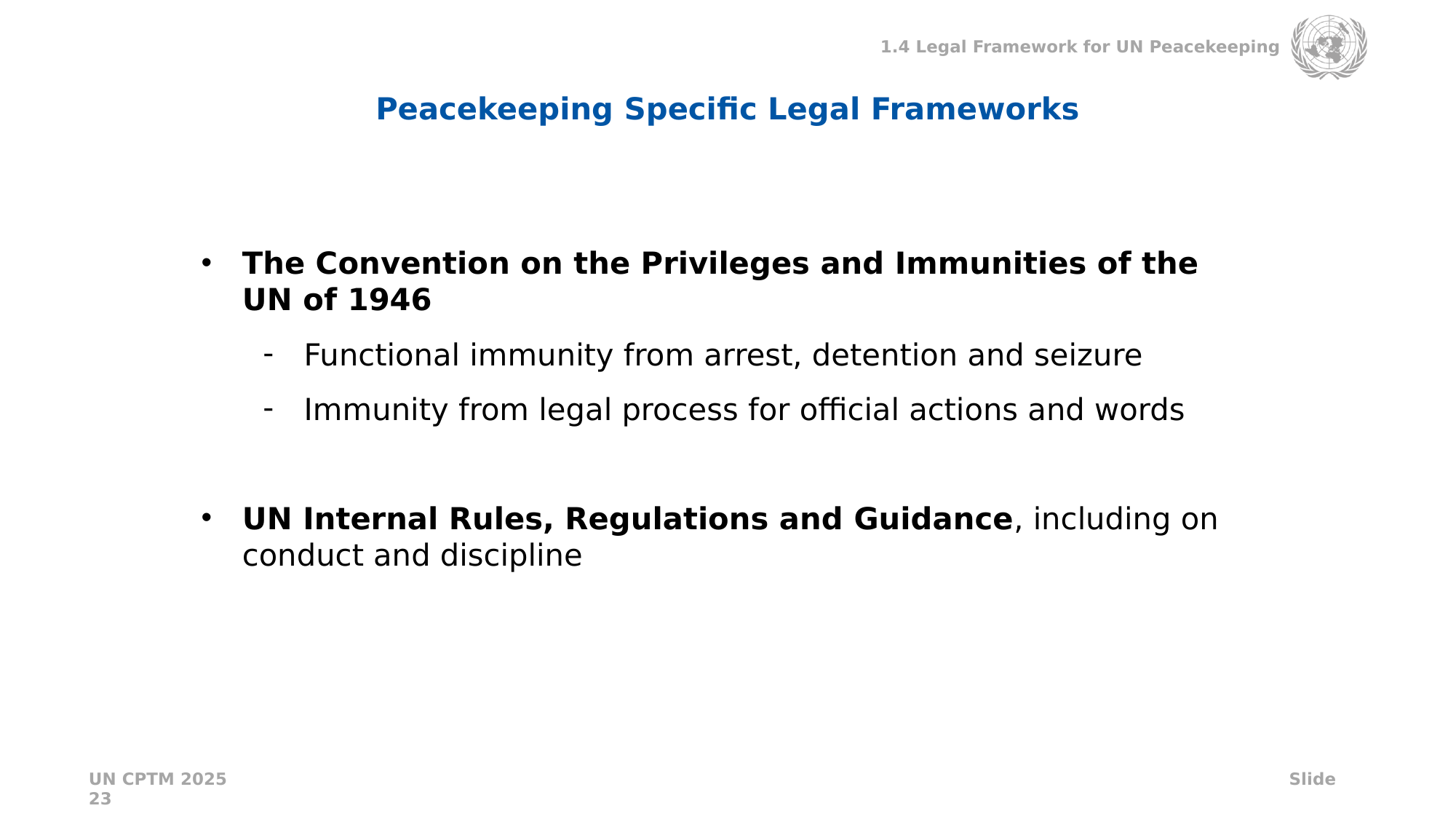

Peacekeeping Specific Legal Frameworks
The Convention on the Privileges and Immunities of the UN of 1946
Functional immunity from arrest, detention and seizure
Immunity from legal process for official actions and words

UN Internal Rules, Regulations and Guidance, including on conduct and discipline